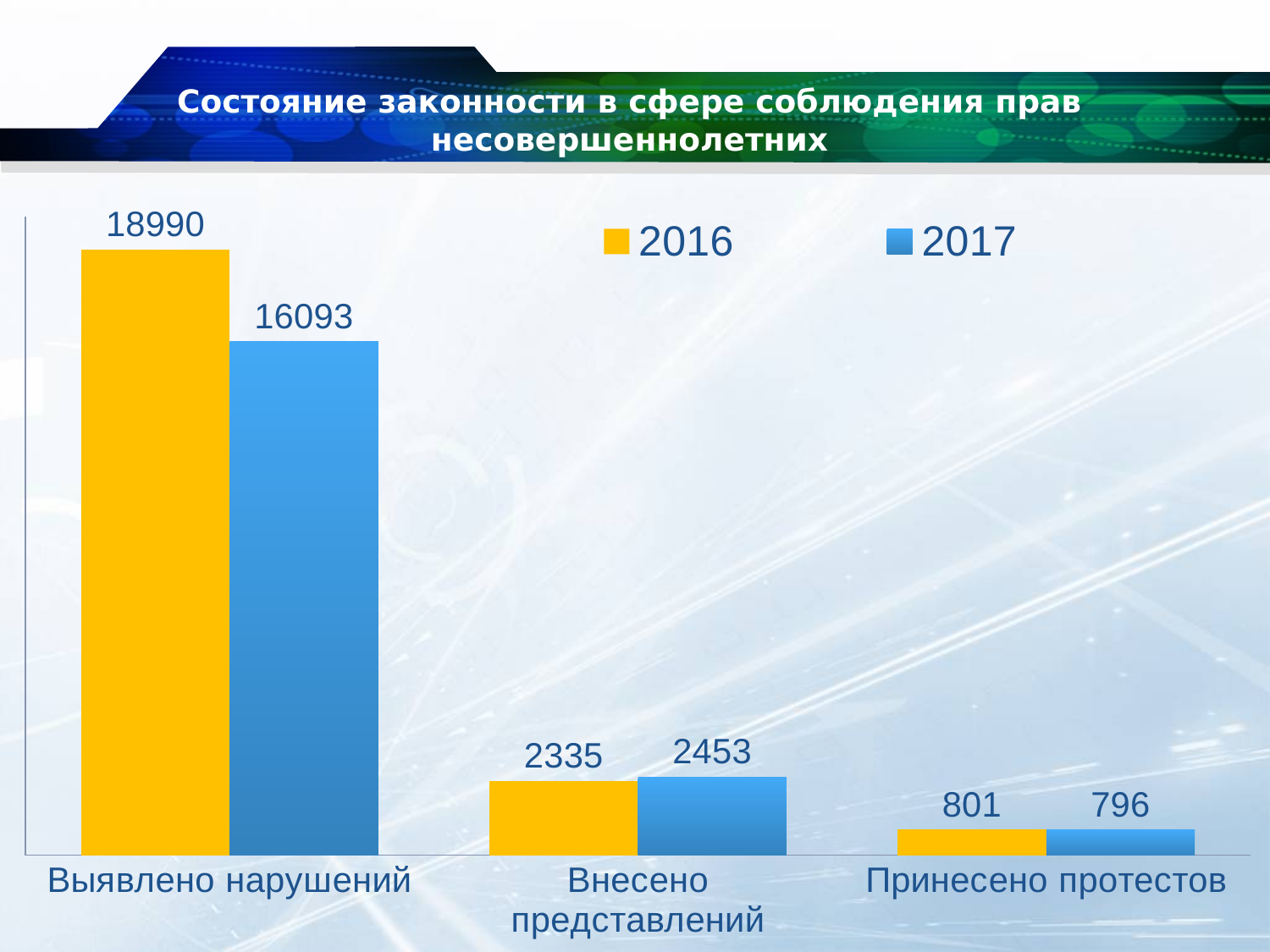

# Состояние законности в сфере соблюдения прав несовершеннолетних

### Chart

| Category | 2016 | 2017 |
|---|---|---|
| Выявлено нарушений | 18990.0 | 16093.0 |
| Внесено представлений | 2335.0 | 2453.0 |
| Принесено протестов | 801.0 | 796.0 |